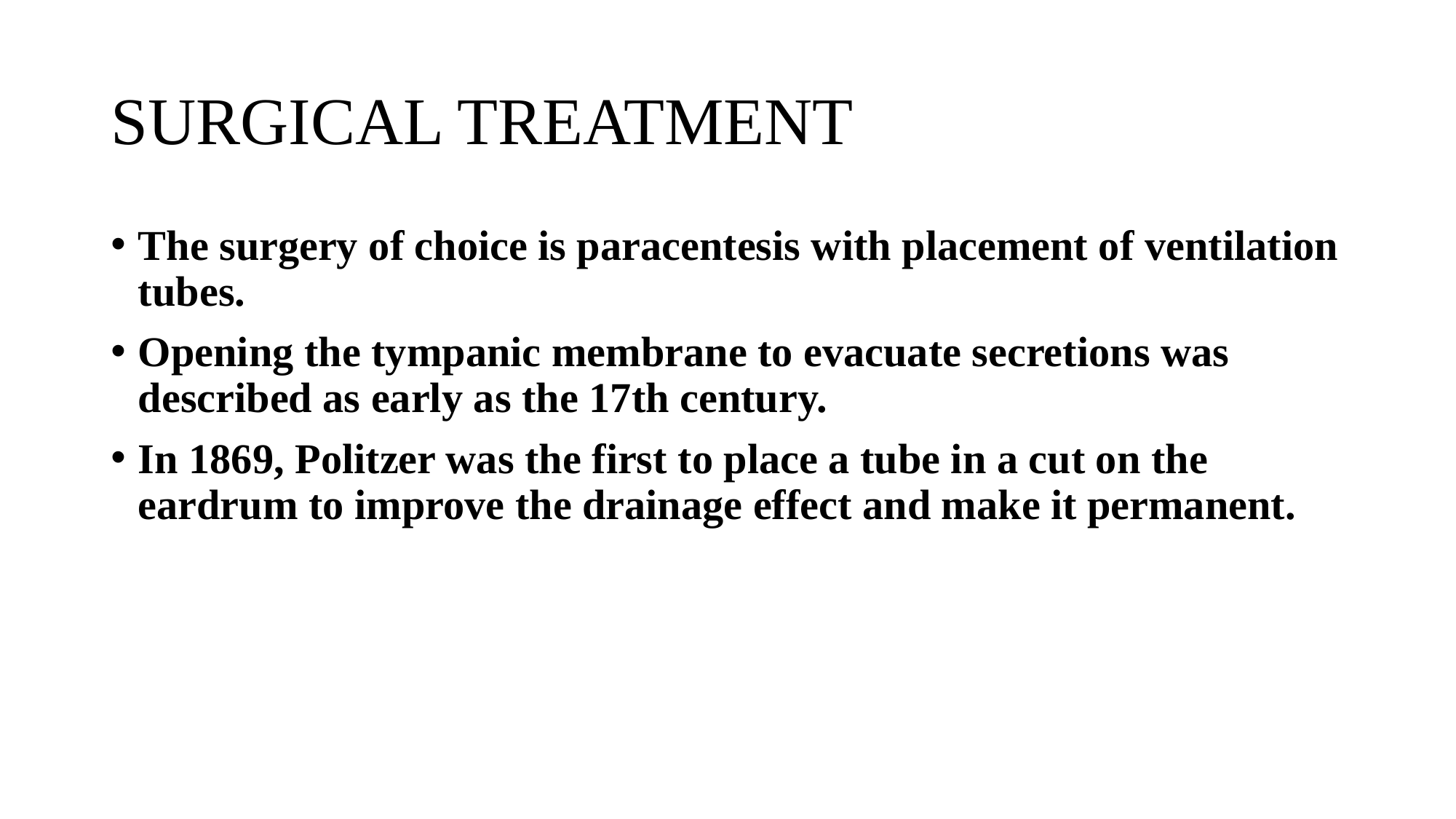

# SURGICAL TREATMENT
The surgery of choice is paracentesis with placement of ventilation tubes.
Opening the tympanic membrane to evacuate secretions was described as early as the 17th century.
In 1869, Politzer was the first to place a tube in a cut on the eardrum to improve the drainage effect and make it permanent.